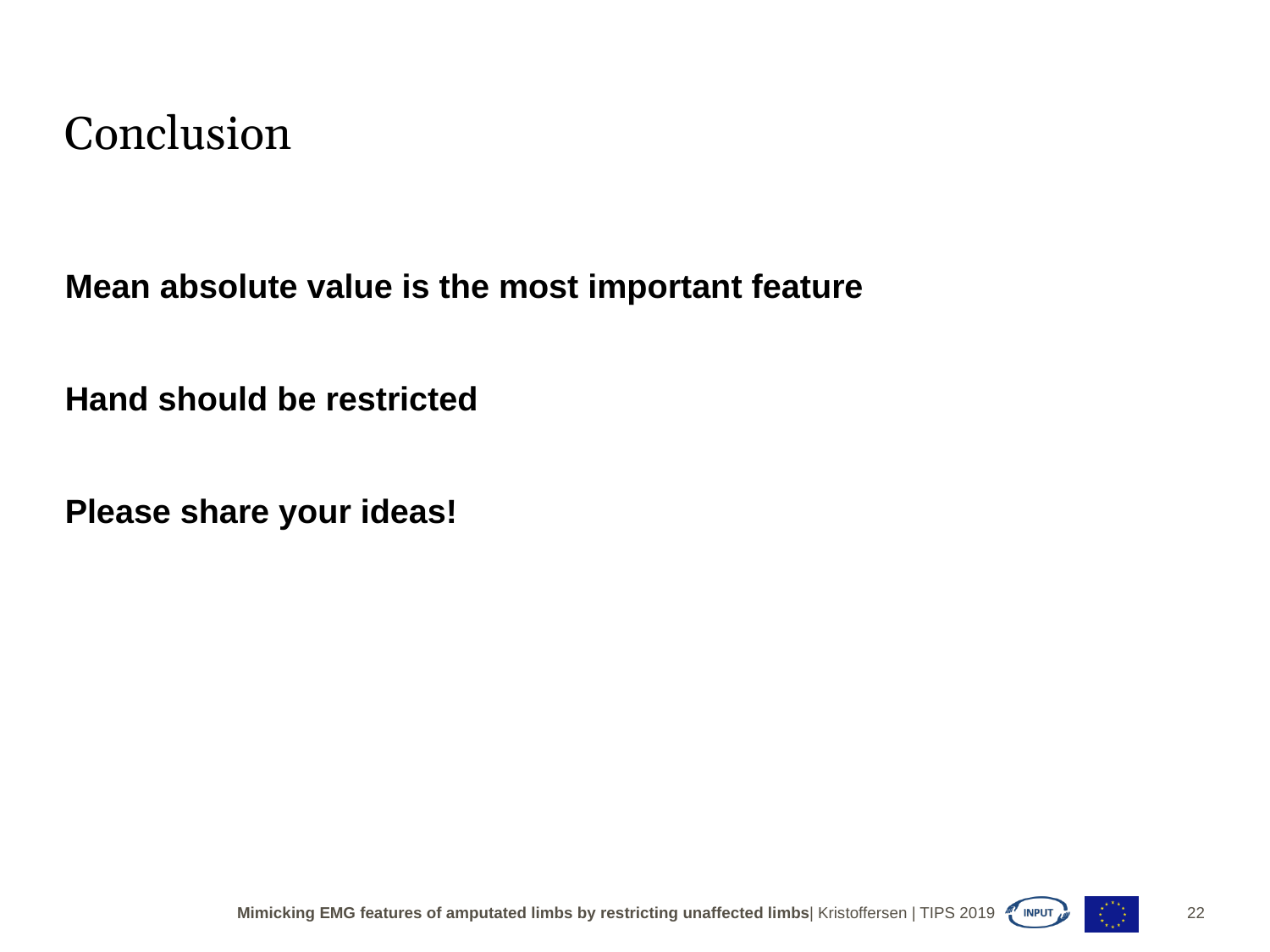

# Conclusion

Mean absolute value is the most important feature

Hand should be restricted

Please share your ideas!
Mimicking EMG features of amputated limbs by restricting unaffected limbs| Kristoffersen | TIPS 2019
22